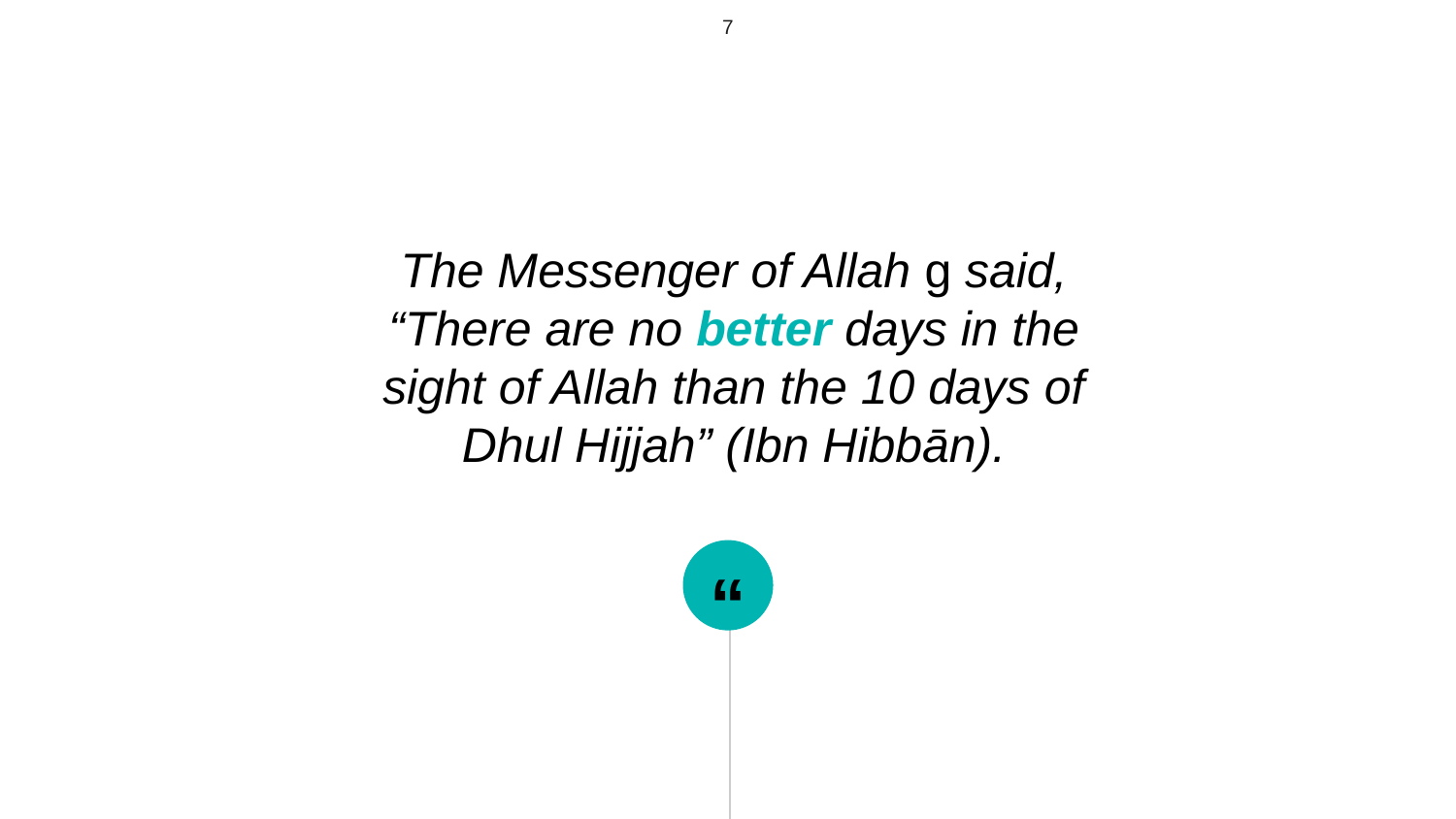

7
The Messenger of Allah g said, “There are no better days in the sight of Allah than the 10 days of Dhul Hijjah” (Ibn Hibbān).